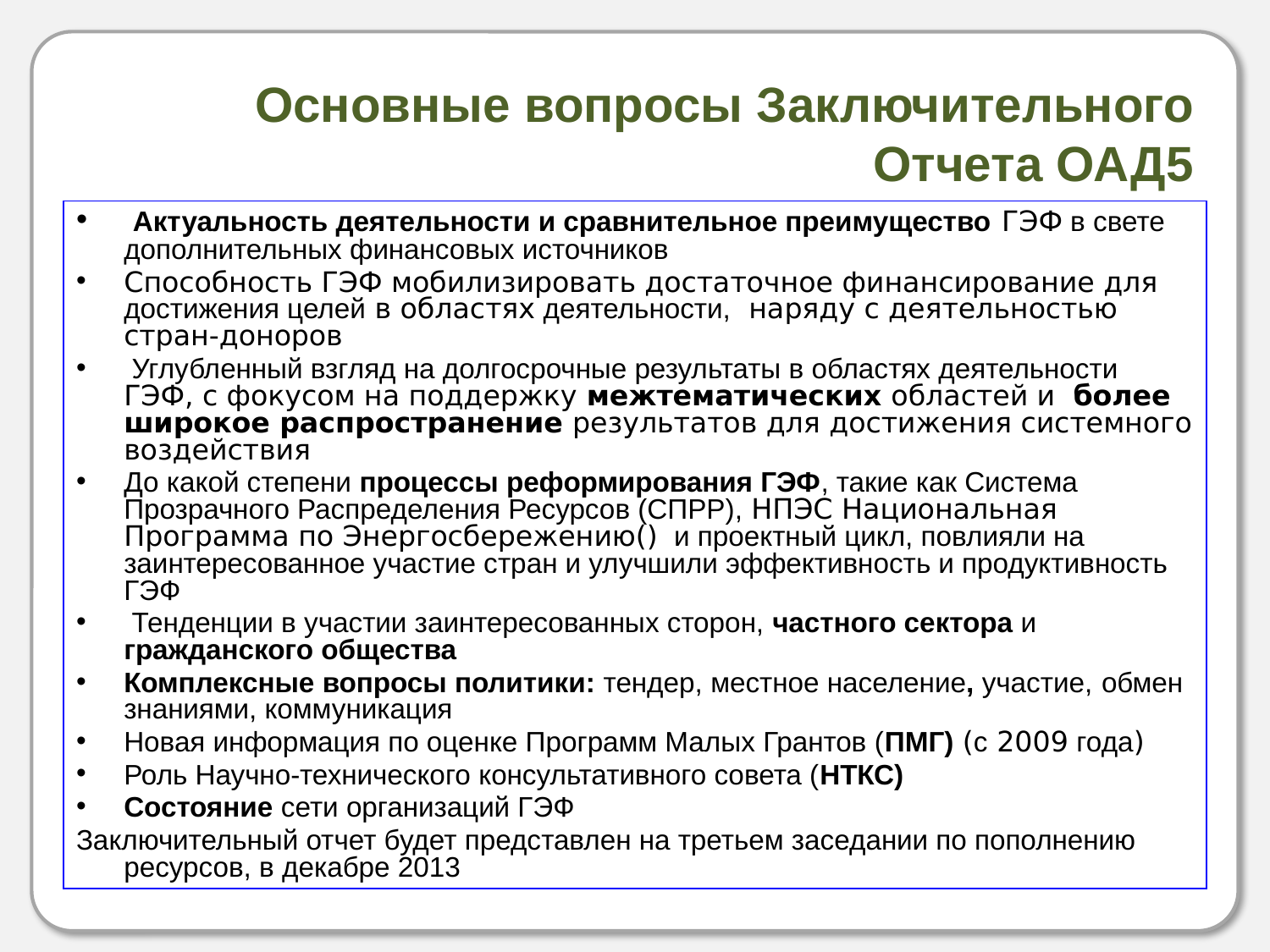

# Основные вопросы Заключительного Отчета ОАД5
 Актуальность деятельности и сравнительное преимущество ГЭФ в свете дополнительных финансовых источников
Способность ГЭФ мобилизировать достаточное финансирование для достижения целей в областях деятельности,  наряду с деятельностью стран-доноров
 Углубленный взгляд на долгосрочные результаты в областях деятельности ГЭФ, с фокусом на поддержку межтематических областей и  более широкое распространение результатов для достижения системного воздействия
До какой степени процессы реформирования ГЭФ, такие как Система Прозрачного Распределения Ресурсов (СПРР), НПЭС Национальная Программа по Энергосбережению()  и проектный цикл, повлияли на заинтересованное участие стран и улучшили эффективность и продуктивность ГЭФ
 Тенденции в участии заинтересованных сторон, частного сектора и гражданского общества
Комплексные вопросы политики: тендер, местное население, участие, обмен знаниями, коммуникация
Новая информация по оценке Программ Малых Грантов (ПМГ) (с 2009 года)
Роль Научно-технического консультативного совета (НТКС)
Состояние сети организаций ГЭФ
Заключительный отчет будет представлен на третьем заседании по пополнению ресурсов, в декабре 2013